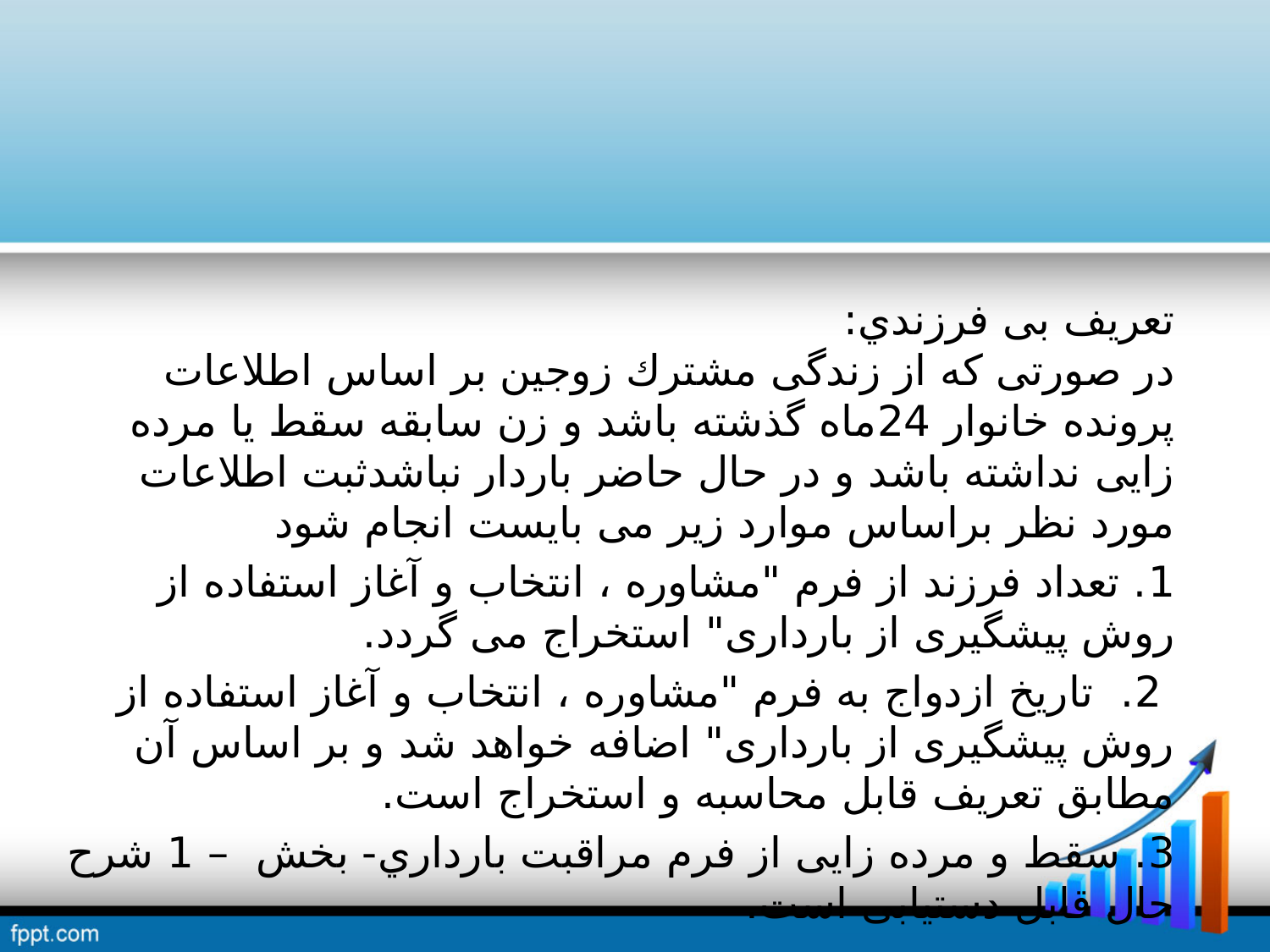

#
تعریف بی فرزندي:
در صورتی كه از زندگی مشترك زوجين بر اساس اطلاعات پرونده خانوار 24ماه گذشته باشد و زن سابقه سقط یا مرده زایی نداشته باشد و در حال حاضر باردار نباشدثبت اطلاعات مورد نظر براساس موارد زیر می بایست انجام شود
1. تعداد فرزند از فرم "مشاوره ، انتخاب و آغاز استفاده از روش پيشگيری از بارداری" استخراج می گردد.
 2.  تاریخ ازدواج به فرم "مشاوره ، انتخاب و آغاز استفاده از روش پيشگيری از بارداری" اضافه خواهد شد و بر اساس آن مطابق تعریف قابل محاسبه و استخراج است.
3. سقط و مرده زایی از فرم مراقبت بارداري- بخش  – 1 شرح حال قابل دستيابی است.